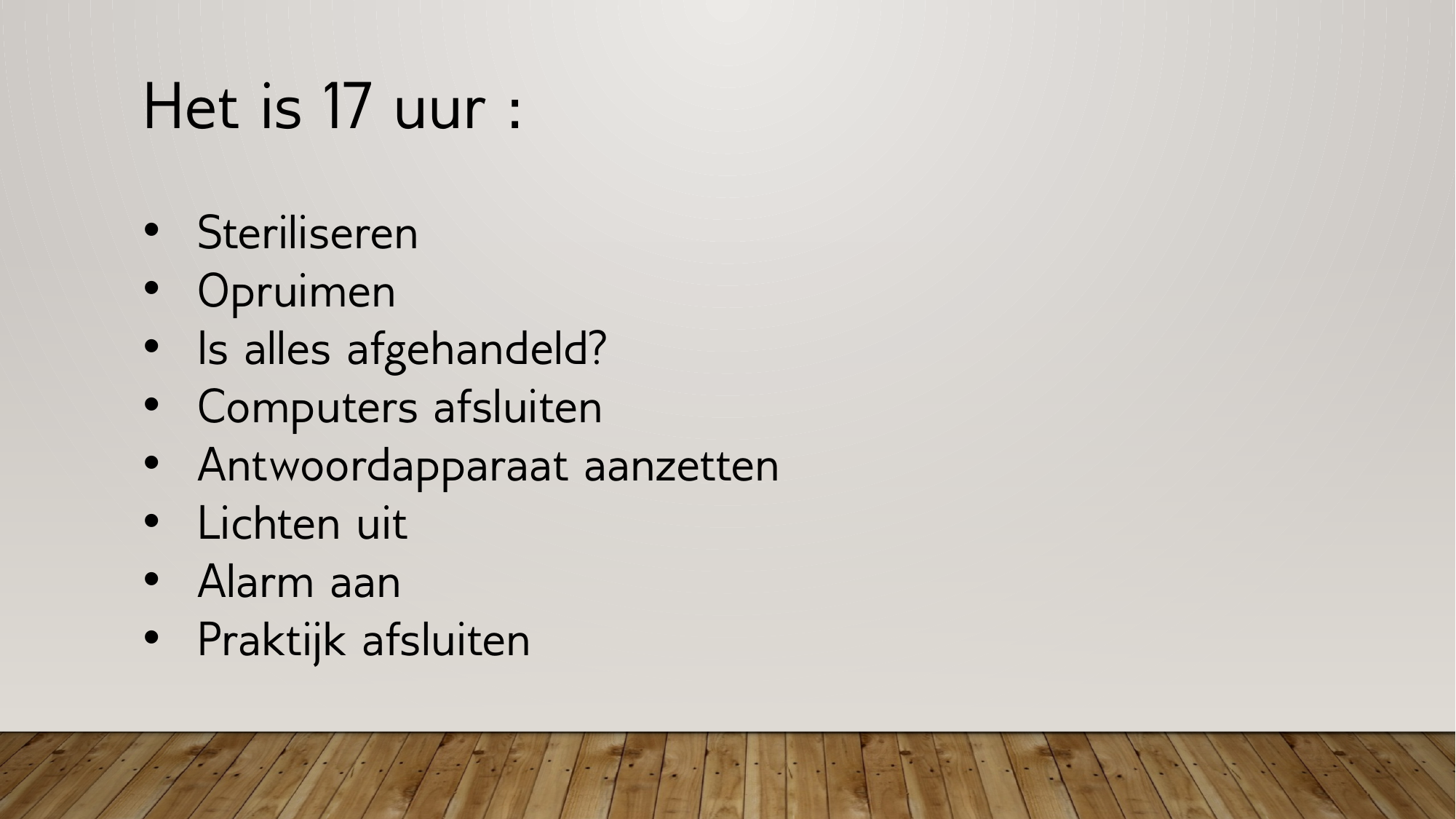

Het is 17 uur :

Steriliseren
Opruimen
Is alles afgehandeld?
Computers afsluiten
Antwoordapparaat aanzetten
Lichten uit
Alarm aan
Praktijk afsluiten